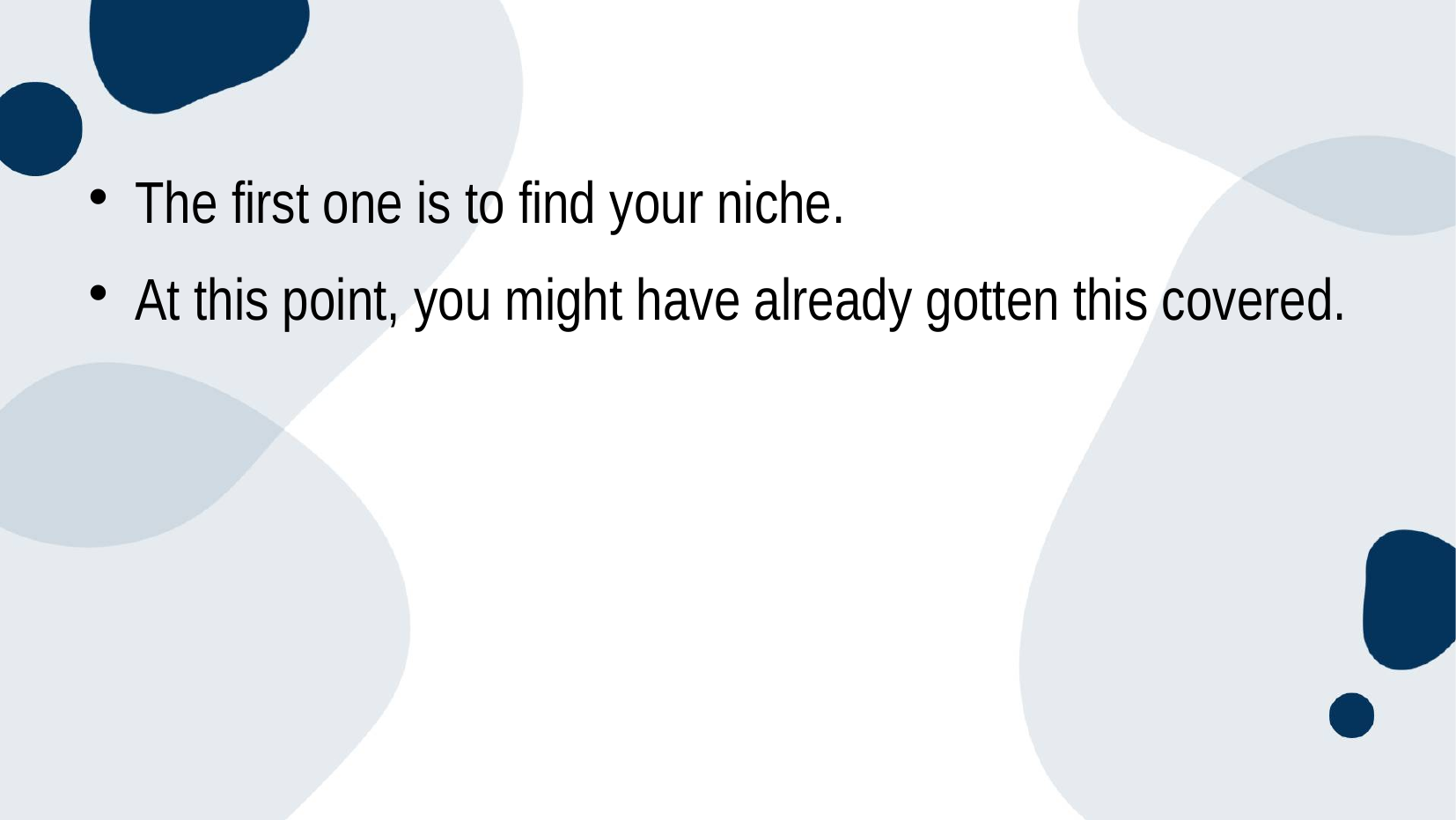

#
The first one is to find your niche.
At this point, you might have already gotten this covered.